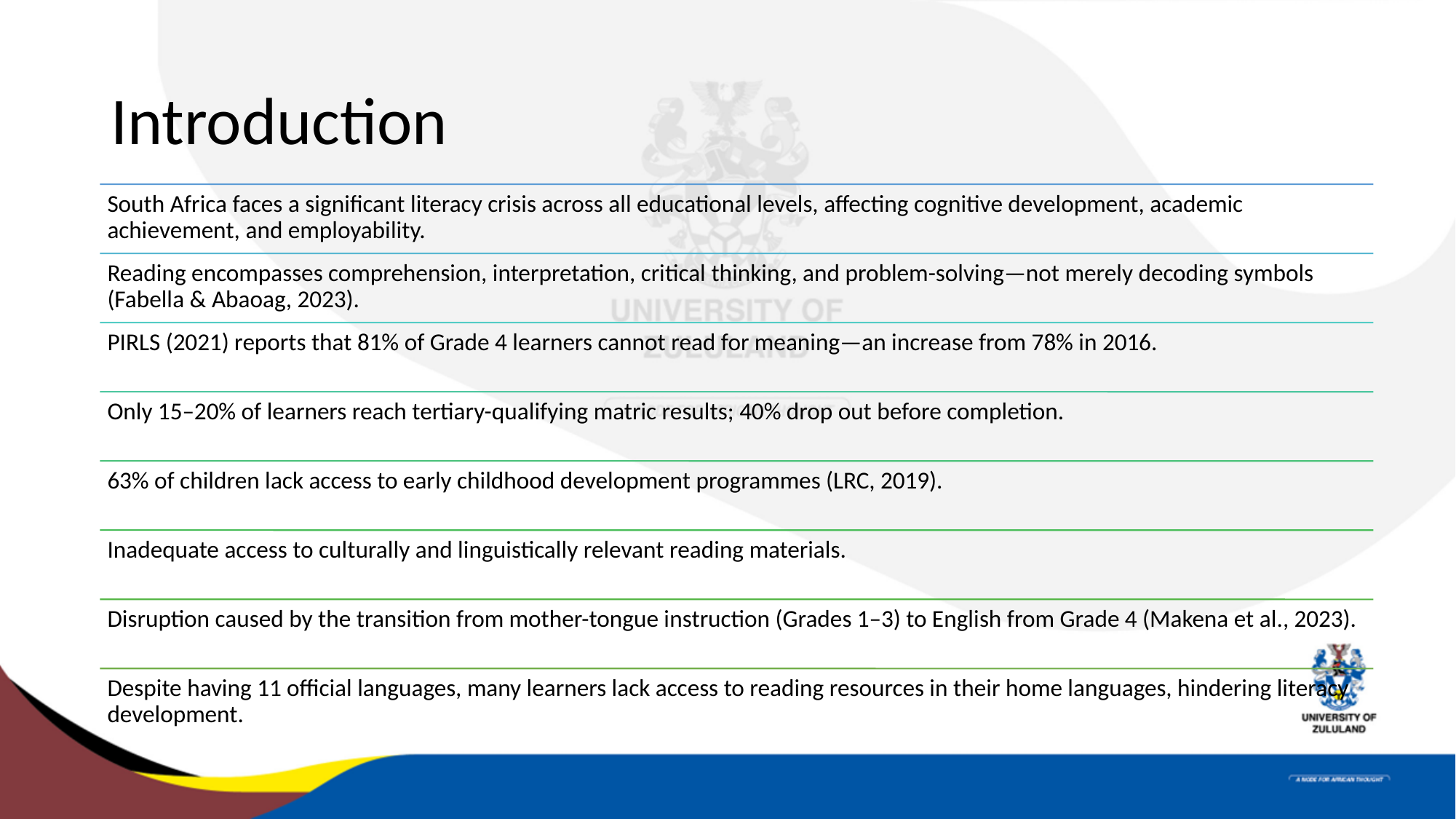

# Introduction
South Africa faces a significant literacy crisis across all educational levels, affecting cognitive development, academic achievement, and employability.
Reading encompasses comprehension, interpretation, critical thinking, and problem-solving—not merely decoding symbols (Fabella & Abaoag, 2023).
PIRLS (2021) reports that 81% of Grade 4 learners cannot read for meaning—an increase from 78% in 2016.
Only 15–20% of learners reach tertiary-qualifying matric results; 40% drop out before completion.
63% of children lack access to early childhood development programmes (LRC, 2019).
Inadequate access to culturally and linguistically relevant reading materials.
Disruption caused by the transition from mother-tongue instruction (Grades 1–3) to English from Grade 4 (Makena et al., 2023).
Despite having 11 official languages, many learners lack access to reading resources in their home languages, hindering literacy development.